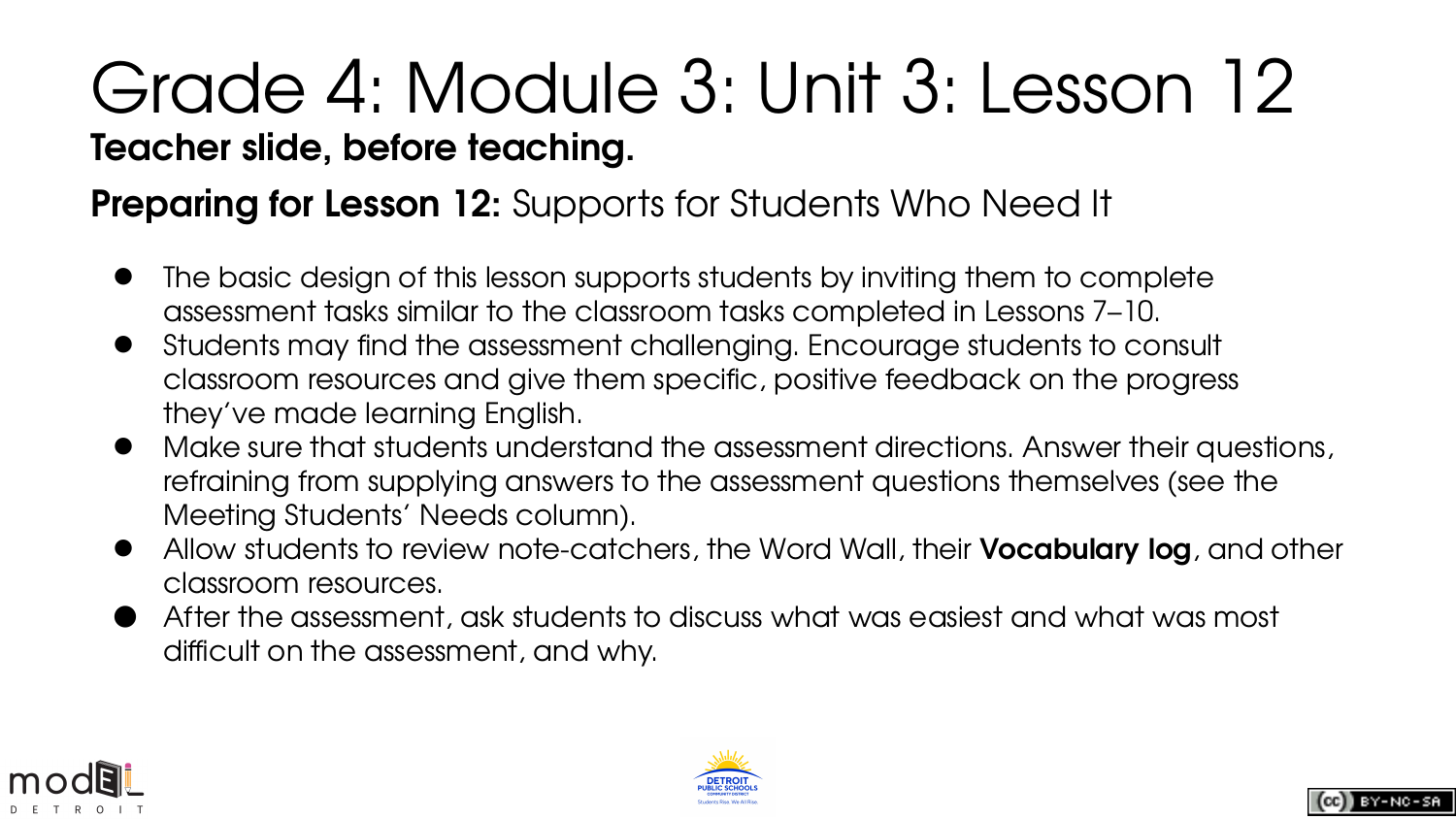

Grade 4: Module 3: Unit 3: Lesson 12
Teacher slide, before teaching.
Preparing for Lesson 12: Supports for Students Who Need It
The basic design of this lesson supports students by inviting them to complete assessment tasks similar to the classroom tasks completed in Lessons 7–10.
Students may find the assessment challenging. Encourage students to consult classroom resources and give them specific, positive feedback on the progress they’ve made learning English.
Make sure that students understand the assessment directions. Answer their questions, refraining from supplying answers to the assessment questions themselves (see the Meeting Students’ Needs column).
Allow students to review note-catchers, the Word Wall, their Vocabulary log, and other classroom resources.
After the assessment, ask students to discuss what was easiest and what was most difficult on the assessment, and why.